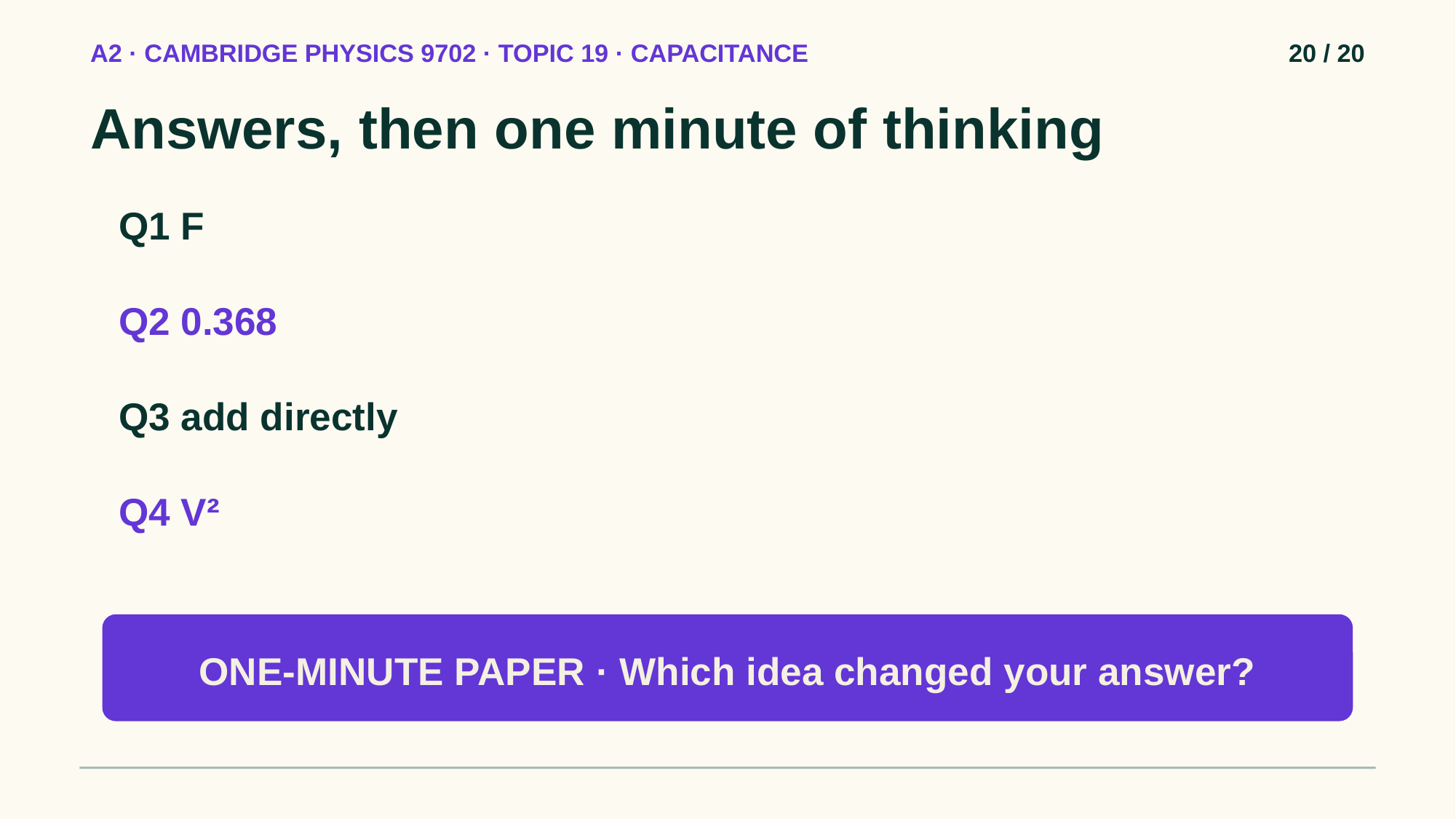

A2 · CAMBRIDGE PHYSICS 9702 · TOPIC 19 · CAPACITANCE
20 / 20
Answers, then one minute of thinking
Q1 F
Q2 0.368
Q3 add directly
Q4 V²

ONE-MINUTE PAPER · Which idea changed your answer?